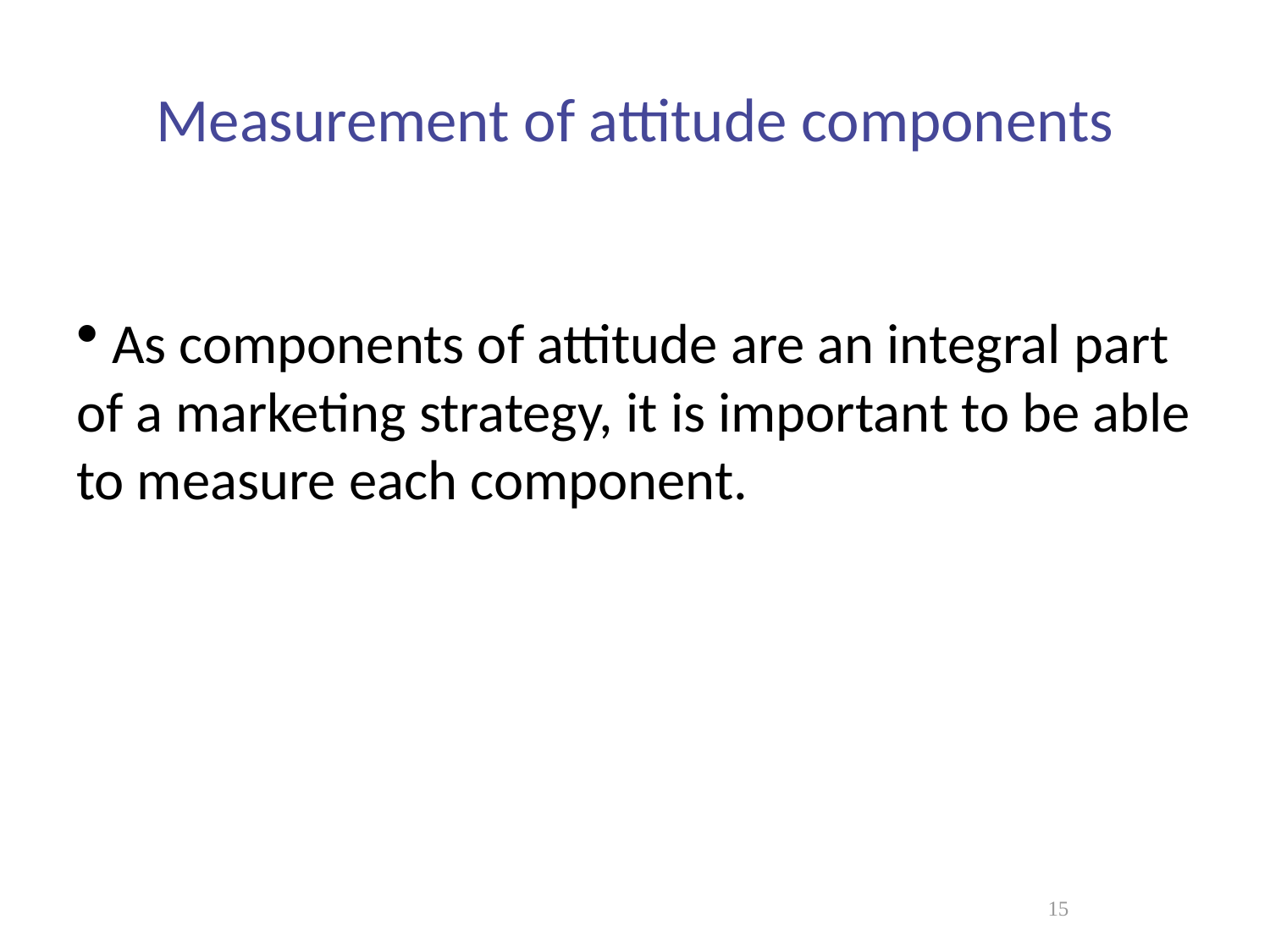

# Measurement of attitude components

 As components of attitude are an integral part of a marketing strategy, it is important to be able to measure each component.
15